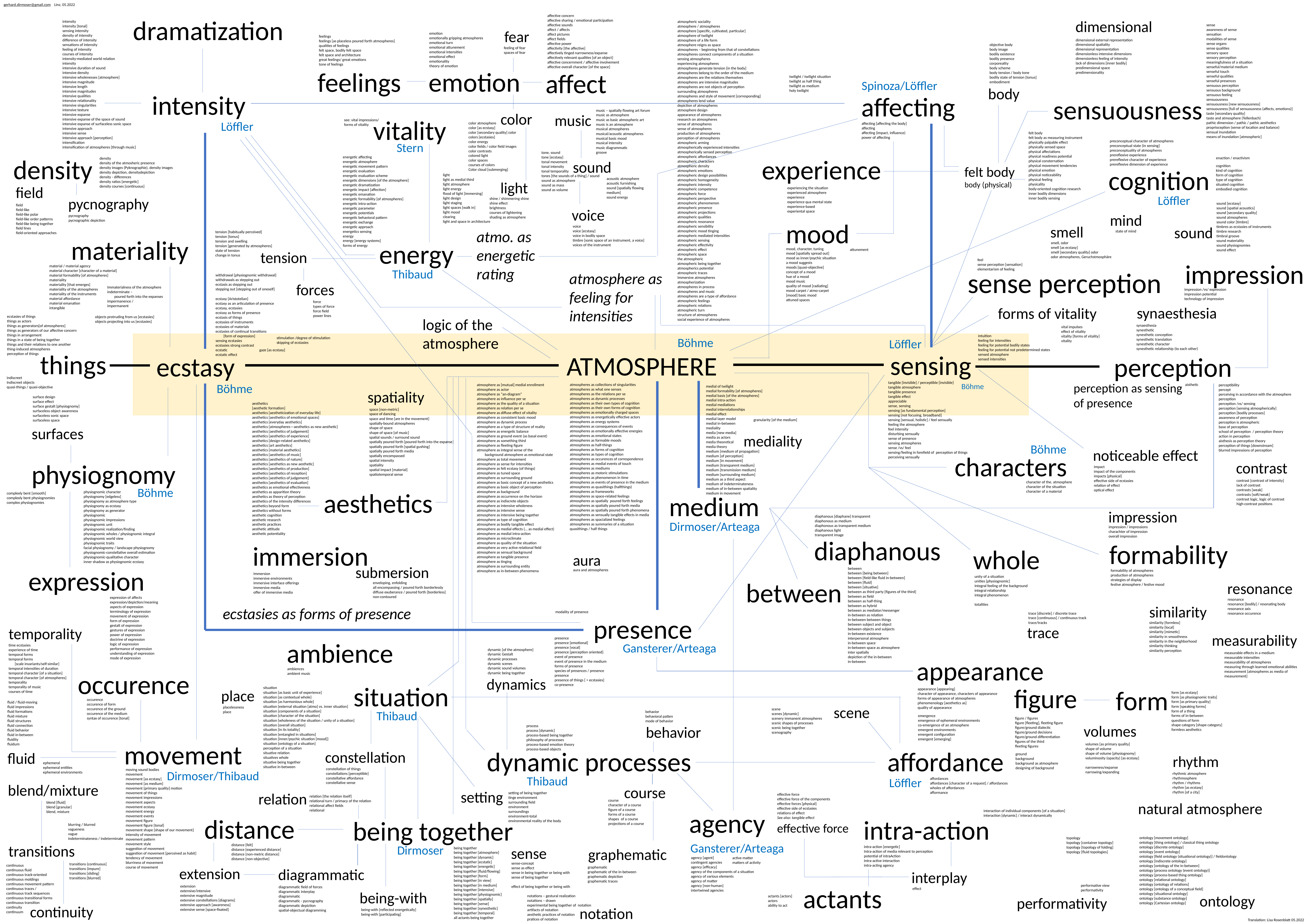

gerhard.dirmoser@gmail.com    Linz, 05.2022
affective concern
affective sharing / emotional participation
affective sounds
affect / affects
affect pictures
affect fields
affective power
affectivity [the affective]
affectively tinged narrowness/expanse
affectively relevant qualities [of an object]
affective concernment / affective involvement
affective overall character [of the space]
dramatization
dimensional
intensity
intensity [tonal]
sensing intensity
density of intensity
difference of intensity
sensations of intensity
feeling of intensity
courses of intensity
intensity-mediated world relation
intensity
intensive duration of sound
intensive density
intensive wholenesses [atmosphere]
intensive magnitude
intensive length
intensive magnitudes
intensive qualities
intensive relationality
intensive singularities
intensive texture
intensive expanse
intensive expanse of the space of sound
intensive expanse of surfaceless sonic space
intensive approach
intensive sense
Intensive approach [perception]
intensification
intensification of atmospheres [through music]
atmospheric sociality
atmosphere / atmospheres
atmosphere [specific, cultivated, particular]
atmosphere of twilight
atmosphere of a life form
atmosphere reigns as space
atmospheres – beginning from that of constellations
atmospheres connect components of a situation
sensing atmospheres
experiencing atmospheres
atmospheres generate tension [in the body]
atmospheres belong to the order of the medium
atmospheres are the relations themselves
atmospheres are intensive magnitudes
atmospheres are not objects of perception
surrounding atmospheres
atmospheres and style of movement [corresponding]
atmospheres lend value
depiction of atmospheres
atmosphere design
appearance of atmospheres
research on atmospheres
sense of atmospheres
sense of atmospheres
production of atmospheres
perception of atmospheres
atmospheric arming
atmospherically experienced intensities
atmospherically sensed perception
atmospheric affordances
atmospheric characters
atmospheric density
atmospheric emotions
atmospheric design possibilities
atmospheric homogeneity
atmospheric intensity
atmospheric competence
atmospheric force
atmospheric perspective
atmospheric phenomenon
atmospheric presence
atmospheric projections
atmospheric qualities
atmospheric resonance
atmospheric sensibility
atmospheric mood tinging
atmospheric mediated intensities
atmospheric sensing
atmospheric effectivity
atmospheric effect
atmospheric space
the atmospheric
atmospheric being together
atmospherics potential
atmospheric traces
Immersive atmospheres
atmospherization
atmospheres in process
atmospheres and music
atmospheres are a type of affordance
atmospheric feelings
atmospheric relations
atmospheric turn
structure of atmospheres
social experience of atmospheres
sense
awareness of sense
sensation
modalities of sense
sense organs
sense qualities
sensory space
sensory perception
meaningfulness of a situation
senseful/material medium
senseful touch
senseful qualities
senseful presences
sensuous perception
sensuous background
sensuous feeling
sensuousness
sensuousness [new sensuousness]
sensuousness [full of sensuousness (affects, emotions)]
taste [secondary quality]
taste and atmosphere (Tellenbach)
pathic dimension / pathic / pathic aesthetics
proprioception (sense of location and balance)
sensual inundation
means of inundation [atmospheric]
fear
emotion
emotionally gripping atmospheres
emotional turn
emotional attunement
emotional intensities
emotional effect
emotionality
theory of emotion
feelings
feelings [as placeless poured forth atmospheres]
qualities of feelings
felt space, bodily felt space
felt space and architecture
great feelings/ great emotions
tone of feelings
dimensional external representation
dimensional spatiality
dimensional representation
dimensionless intensive dimensions
dimensionless feeling of intensity
lack of dimensions [inner bodily]
predimensional space
predimensionality
objective body
body image
bodily existence
bodily presence
corporeality
body scheme
body tension / body tone
bodily state of tension [tonus]
embodiment
feeling of fear
spaces of fear
emotion
feelings
affect
twilight / twilight situation
twilight as half thing
twilight as medium
holy twilight
Spinoza/Löffler
body
intensity
affecting
sensuousness
music – spatially flowing art forum
music as atmosphere
music as basic atmospheric art
music is an atmosphere
musical atmospheres
musical/acoustic atmospheres
musical basic mood
musical intensity
music diagrammatic
groove
color
music
vitality
see: vital impressions/
forms of vitality
Löffler
color atmosphere
color [as ecstasy]
color [secondary quality] color
colors [ecstasies]
color energy
color fields / color field images
color contrasts
colored light
color spaces
courses of colors
Color cloud [submerging]
affecting [affecting the body]
affecting
affecting (impact, influence)
power of affecting
felt body
felt body as measuring instrument
physically palpable effect
physically sensed space
physical affectations
physical readiness potential
physical consternation
physical movement tendencies
physical emotion
physical noticeability
physical feeling
physicality
body-oriented cognition research
inner bodily dimensions
inner bodily sensing
preconceptual character of atmospheres
preconceptual state (in sensing]
preconceptuality of atmospheres
prereflexive experience
prereflexive character of experience
prereflexive dimension of experience
Stern
tone, sound
tone [ecstasy]
tonal movement
tonal intensity
tonal temporality
tones [the sounds of a thing] / sound
sound as atmosphere
sound as mass
sound as volume
density
experience
energetic affecting
energetic atmosphere
energetic movement pattern
energetic evaluation
energetic evaluation scheme
energetic dimensions [of the atmosphere]
energetic dramatization
energetic impact [affection]
energetic emanation
energetic formability [of atmospheres]
energetic intra-action
energetic parameter
energetic potentials
energetic behavioral pattern
energetic exchange
energetic approach
energetics sensing
energy
energy [energy systems]
forms of energy
enaction / enactivism
density
density of the atmosheric presence
density images (Pyknographie), density images
density depiction, densitydepiction
density - differences
density ratios [energetic]
density courses [continuous]
sound
felt body
body (physical)
cognition
kind of cognition
form of cognition
type of cognition
situated cognition
embodied cognition
cognition
light
light as medial third
light atmosphere
light energy
flood of light [immersing]
light design
light staging
light spaces [walk in]
light mood
clearing
light and space in architecture
acoustic atmosphere
acoustic furnishing
sound [spatially flowing medium]
sound energy
light
field
experiencing the situation
experienced atmosphere
experience
experience qua mental state
experience-based
experiental space
Löffler
pycnography
shine / shimmering shine
shine effect
brightness
courses of lightening
shading as atmosphere
sound [ecstasy]
sound [spatial acoustics]
sound [secondary quality]
sound atmospheres
sound color [timbre]
timbres as ecstasies of instruments
timbre research
timbral groove
sound materiality
sound physiognomies
sound effect
field
field-like
field-like polar
field-like order patterns
field-like being together
field lines
field-oriented approaches
voice
mind
pycnography
pycnographic depiction
mood
smell
sound
voice
voice [ecstasy]
voice in bodily space
timbre [sonic space of an instrument, a voice]
voices of the instrument
atmo. as
energetic
rating
state of mind
tension [habitually perceived]
tension [tonus]
tension and swelling
tension [generated by atmospheres]
state of tension
change in tonus
materiality
energy
smell, odor
smell [as ecstasy]
smell [secondary quality] odor
odor atmospheres, Geruchstmosphäre
mood, character, tuning
mood [spatially spread out]
mood as inner/psychic situation
a mood suggests
moods [quasi-objective]
concept of a mood
hue of a mood
mood music
quality of mood [radiating]
mood carpet / atmo-carpet
[mood] basic mood
attuned spaces
attunement
tension
impression
feel
sense perception [sensation]
elementarism of feeling
material / material agency
material character [character of a material]
material formability [of atmospheres]
materiality
materiality [that emerges]
materiality of the atmospheres
materiality of the instruments
material affordance
material emanation
intangible
sense perception
Thibaud
atmosphere as
feeling for
intensities
withdrawal [physiognomic withdrawal]
withdrawals as stepping out
ecstasis as stepping out
stepping out [stepping out of oneself]
forces
Immaterialness of the atmosphere
indeterminate –
        poured forth into the expanses
impermanence /
impermanent
impression /vs/ expression
impression potential
technology of impression
ecstasy [Aristotelian]
ecstasy as an articulation of presence
ecstasy, ecstasies
ecstasy as forms of presence
ecstasis of things
ecstasies of instruments
ecstasies of materials
ecstasies of continual transitions
         [form of expression]
sensing ecstasies
ecstasies strong contrast
ecstatic
ecstatic effect
force
types of force
force field
power lines
synaesthesia
forms of vitality
ecstasies of things
things as actors
things as generators[of atmospheres]
things as generators of our affective concern
things in arrangement
things in a state of being together
things and their relations to one another
thing-induced atmospheres
perception of things
objects protruding from us [ecstasies]
objects projecting into us [ecstasies]
logic of the
atmosphere
synaesthesia
synesthetic
synesthetic conception
synesthetic translation
synesthetic character
synesthetic relationship (to each other)
vital impulses
effect of vitality
vitality [forms of vitality]
vitality

intuition
feeling for intensities
feeling for potential bodily states
feeling for potential not predetermined states
sensed atmosphere
sensed intensities
Böhme

stimulation /degree of stimulation
skipping of ecstasies
Löffler
gaze [as ecstasy]
things
sensing
ATMOSPHERE
ecstasy
perception
indiscreet
Indiscreet objects
quasi-things / quasi-objective
tangible [invisible] / perceptible [invisible]
tangible atmosphere
tangible presence
tangible effect
appreciable
sense, sensing
sensing [as fundamental perception]
sensing [not focusing, broadband]
sensing [sensual, holistic] / feel sensually
feeling the atmosphere
feel intensity
disturbing sensually
sense of presence
sensing atmospheres
sense /vs/ feel
sensing/feeling in forefield of  perception of things
perceiving sensually
perception as sensing
of presence
Böhme
Böhme
aisthetic
atmospheres as collections of singularities
atmospheres as what one senses
atmospheres as the relations per se
atmospheres as dynamic processes
atmospheres as their own types of cognition
atmospheres as their own forms of cognition
atmospheres as emotionally charged spaces
atmospheres as energetically effective actors
atmospheres as energy systems
atmospheres as consequences of events
atmospheres as emotionally effective energies
atmospheres as emotional states
atmospheres as formable moods
atmospheres as half-things
atmospheres as forms of cognition
atmospheres as types of cognition
atmospheres as occurences of correspondence
atmospheres as medial events of touch
atmospheres as mediums
atmospheres as motoric stimulations
atmospheres as phenomenon in time
atmospheres as events of presence in the medium
atmospheres as quasithings (halfthings)
atmospheres as frameworks
atmospheres as space-related feelings
atmospheres as spatially  poured forth feelings
atmospheres as spatially poured forth media
atmospheres as spatially poured forth phenomena
atmospheres as sensually tangible effects in media
atmospheres as spacialized feelings
atmospheres as summaries of a situation
quasithings / half things
atmosphere as [mutual] medial enrollment
atmosphere as actor
atmosphere as “an-diagram”
atmosphere as influence per se
atmosphere as the quality of a situation
atmosphere as relation per se
atmosphere as diffuse effect of vitality
atmosphere as consistent basic mood
atmosphere as dynamic process
atmosphere as a type of structure of reality
atmosphere as energetic balance
atmosphere as ground event (as basal event)
atmosphere as something third
atmosphere as fleeting figure
atmosphere as integral sense of the
         background atmosphere as emotional state
atmosphere as total movement
atmosphere as sense for intensities
atmosphere as felt ecstasy (of things)
atmosphere as tuned space
atmosphere as surrounding ground
atmosphere as basic concept of a new aesthetics
atmosphere as basic object of perception
atmosphere as background
atmosphere as occurrence on the horizon
atmosphere as indiscrete objects
atmosphere as intensive wholeness
atmosphere as intensive sense
atmosphere as intensive being together
atmosphere as type of cognition
atmosphere as bodily tangible effect
atmosphere as medial effects (… as medial effect)
atmosphere as medial intra-action
atmosphere as microclimate
atmosphere as quality of the situation
atmosphere as very active relational field
atmosphere as sensual background
atmosphere as tangible presence
atmosphere as tinging
atmosphere as surrounding entity
atmosphere as in-between phenomena
perceptibility
percept
perceiving in accordance with the atmosphere
perception
perception /vs/ sensing
perception [sensing atmospherically]
perception [bodily processes]
awareness of perception
perception is atmospheric
base of perception
school of perception  / perception theory
action in perception
aisthesis as perception theory
perception of things [downstream]
blurred impressions of perception
medial of twilight
medial formability [of atmospheres]
medial basis [of the atmospheres]
medial intra-action
medial mediations
medial interrelationships
medial effect
medial layer model
medial in-between
mediality
media [new media]
media as actors
media theoretical
media theory
medium [medium of propagation]
medium [of perception]
medium [in movement]
medium [transparent medium]
medium [transmission medium]
medium [surrounding medium]
medium as a third aspect
medium of indeterminateness
medium of in-between spatiality
medium in movement
spatiality
surface design
surface effect
surface gestalt [physiognomy]
surfaceless object awareness
surfaceless sonic space
surfaceless space
aesthetics
[aesthetic formation]
aesthetics [aestheticization of everyday life]
aesthetics [aesthetics of emotional spaces]
aesthetics [everyday aesthetics]
aesthetics [atmospheres—aesthetics as new aesthetic]
aesthetics [aesthetics of judgement]
aesthetics [aesthetics of experience]
aesthetics [design-related aesthetics]
aesthetics [art aesthetics]
aesthetics [material aesthetics]
aesthetics [aesthetics of music]
aesthetics [aesthetics of nature]
aesthetics [aesthetics as new aesthetic]
aesthetics [aesthetics of production]
aesthetics [aesthetics of reception]
aesthetics [aesthetics of judgement]
aesthetics [aesthetics of evaluation]
aesthetics as emotional effectiveness
aesthetics as apparition theory
aesthetics as theory of perception
aesthetics of the intensity differences
aesthetics beyond form
aesthetics without forms
aesthetic cognition
aesthetic research
aesthetic practices
aesthetic attitude
aesthetic potentiality
space [non-metric]
space of dancing
space and time [are in the movement]
spatially-bound atmospheres
shape of space
shape of space [of music]
spatial sounds / surround sound
spatially poured forth [poured forth into the expanse]
spatially poured forth [spatial gushing]
spatially poured forth media
spatially encompassed
spatial intensity
spatiality
spatial impact [material]
spatiotemporal sense
granularity [of the medium]
surfaces
mediality
Böhme
noticeable effect
characters
physiognomy
contrast
impact
impact of the components
impacts [physical]
effective side of ecstasies
relation of effect
optical effect
contrast [contrast of intensity]
lack of contrast
contrasts [weak]
contrasts [soft/weak]
contrast logic, logic of contrast
high-contrast positions
character of the. atmosphere
character of the situation
character of a material
Böhme
aesthetics
physiognomic character
physiognomy [edgeless]
physiognomy as atmosphere type
physiognomy as ecstasy
physiognomy as generator
physiognomic
physiognomic impressions
physiognomic unit
physiognomic realization/finding
physiognomic wholes / physiognomic integral
physiognomic world view
physiognomic traits
facial physiognomy / landscape physiognomy
physiognomic-constellative overall estimation
physiognomic-qualitative character
inner shadow as physiognomic ecstasy
medium
complexly bent [smooth]
complexly bent physiognomies
complex physiognomies
impression
diaphanous [diaphane] transparent
diaphonous as medium
diaphonous as transparent medium
diaphanous light
transparent image
Dirmoser/Arteaga
impression / impressions
charachter of impression
overall impression
diaphanous
formability
immersion
whole
aura
submersion
expression
between
between [being between]
between [field-like fluid in-between]
between [fluid]
between [situative]
between as third party [figures of the third]
between as field
between as half-thing
between as hybrid
between as mediator/messenger
in-between as relation
In-between between things
between subject and object
between objects and subjects
in-between existence
interpersonal atmosphere
in-between space
in-between space as atmosphere
inter spatially
depiction of the in-between
in-between
aura and atmospheres
formability of atmospheres
production of atmospheres
strategies of display
festive atmosphere / festive mood
Immersion
immersive environments
immersive interface offerings
immersive media
offer of immersive media
unity of a situation
unities [physiognomic]
Integral feeling of the background
integral relationship
integral phenomenon

totalities
between
resonance
enveloping, enfolding
all encompassing / poured forth borderlessly
diffuse exuberance / poured forth [borderless]
non-contoured
expression of affects
expression/depiction/meaning
aspects of expression
terminology of expression
movement of expression
form of expression
gestalt of expression
gestures of expression
power of expression
doctrine of expression
logic of expression
performance of expression
understanding of expression
mode of expression
resonance
resonance [bodily] / resonating body
resonance axis
resonance occurence
similarity
ecstasies as forms of presence
modality of presence
trace [discrete] / discrete trace
trace [continuous] / continuous track
trace/tracks
presence
similarity [formless]
similarity [local]
similarity [mimetic]
similarity in smoothness
similarity in the neighborhood
similarity thinking
similarity perception
trace
temporality
measurability
presence
presence [emotional]
presence [vocal]
presence [perception oriented]
event of presence
event of presence in the medium
forms of presence
species of presences / presence
presence
presence of things [ > ecstasies]
co-presence
ambience
Gansterer/Arteaga
time ecstasies
experience of time
temporal forms
temporal forms
       [scale invariants/self-similar]
temporal intensities of duration
temporal character [of a situation]
temporal character [of atmospheres]
temporality
temporality of music
courses of time
dynamic [of the atmosphere]
dynamic Gestalt
dynamic processes
dynamic scenes
dynamic sound volumes
dynamic being together
measurable effects in a medium
measurable intensities
measurability of atmospheres
measuring through learned emotional abilities
measurement [atmospheres as media of measurement]
appearance
ambiences
ambient music
occurence
dynamics
situation
figure
form
situation
situation [as basic unit of experience]
situation [as contextual whole]
situation [as harmonious whole]
situation [external situation [atmo] vs. inner situation]
situation [components of a situation]
situation [character of the situation]
situation [wholeness of the situation / unity of a situation]
situation [overall situation]
situation [in its totality]
situation [entangled in situations]
situation [inner/psychic situation [mood]]
situation [ontology of a situation]
perception of a situation
situative relation
situatives whole
situative being together
situative in-between
place
appearance [appearing]
character of appearance, characters of appearance
forms of appearance of atmospheres
phenomenology [aesthetics as]
quality of appearance
form [as ecstasy]
form [as physiognomic traits]
form [as primary quality]
form [speaking forms]
form of a thing
forms of in-between
questions of form
shape category [shape category]
formless aesthetics
occurence
occurence of form
occurence of the ground
occurence of the medium
syntax of occurence [tonal]
fluid / fluid-moving
fluid impressions
fluid formations
fluid mixture
fluid structures
fluid connection
fluid behavior
fluid in-between
fluidity
fluidum
scene
placelessness
place
scene
scenes [dynamic]
scenery immanent atmospheres
scenic shapes of processes
scenic being together
scenography
Thibaud
behavior
behavioral patten
mode of behavior
emergence
emergence of ephemeral environments
co-emergence of an atmosphere
emergent environments
emergent configuration
emergent [emerging]
figure / figures
figure [fleeting], fleeting figure
figure/ground dialectic
figure/ground decisions
figure/ground differentiation
figures of the third
fleeting figures
volumes
behavior
process
process [dynamic]
process-based being together
philosophy of processes
process-based emotion theory
process-based objects
movement
volumes [as primary quality]
shape of volume
shape of volume [physiognomy]
voluminosity (opacity) [as ecstasy]

narrowness/expanse narrowing/expanding
dynamic processes
affordance
constellation
fluid
ground
background
background as atmosphere
designing of background
rhythm
ephemeral
ephemeral entities
ephemeral environments
constellation of things
constellations [perceptible]
constellative affordance
constellative sense
moving sound bodies
movement
movement [as ecstasy]
movement [as medium]
movement [primary quality] motion
movement of things
movement impressions
movement aspects
movement ecstasy
movement energy
movement events
movement figure
movement figure [tonal]
movement shape [shape of our movement]
intensity of movement
movement pattern
movement style
suggestion of movement
suggestion of movement [perceived as habit]
tendency of movement
blurriness of movement
course of movement
Dirmoser/Thibaud
rhythmic atmosphere
rhythmosphere
rhythm / rhythms
rhythm [as ecstasy]
rhythm [of a city]
Thibaud
Löffler
affordances
affordances [character of a request] / affordances
wholes of affordances
afformance
blend/mixture
course
setting
relation
setting of being together
tinge environment
surrounding field
environment
surroundings
environment-total
environmental reality of the body
effective force
effective force of the components
effective forces [physical]
effective side of ecstasies
relations of effect
See also: tangible effect
relation [the relation itself]
relational turn / primacy of the relation
relational affect fields
relational
course
character of a course
figure of a course
forms of a course
shapes  of a course
projections of a course
natural atmosphere
blend [fluid]
blend [granular]
blend, mixture
agency
interaction of individual components [of a situation]
interaction [dynamic] / interact dynamically
distance
intra-action
being together
effective force
blurring / blurred
vagueness
vague
indeterminateness / indeterminate
ontology [movement ontology]
ontology [thing ontology] / classical thing ontology
ontology [discrete ontology]
ontology [event ontology]
ontology [field ontology (situational ontology)] / fieldontology
ontology [indiscrete ontology]
ontology [ontology of the in-between]
ontology [process ontology (event ontology)]
ontology [process-based thing ontology]
ontology [relational ontology]
ontology [ontology of relations]
ontology [ontology of a conceptual field]
ontology [situational ontology]
ontology [substance ontology]
ontology [Cartesian ontology]
topology
topology [container topology]
topology [topology of folding]
topology [fluid topologies]
Gansterer/Arteaga
transitions
Dirmoser
distance [felt]
distance [experienced distance]
distance [non-metric distance]
distance [non-objective]
sense
intra-action [energetic]
Intra-action of media relevant to perception
potential of intraAction
Intra-active interaction
intra-acting agency
graphematic
being together
being together [atmosphere]
being together [dynamic]
being together [ecstatic]
being together [energetic]
being together [fluid/flowing]
being together [form]
being together [in view]
being together [in medium]
being together [intensive]
being together [physiognomic]
being together [spatially]
being together [sense]
being together [synesthetic]
being together [temporal]
all actants being together
agency [agent]
contingent agencies
agency [efficacy]
agency of the components of a situation
agency of various elements
agency of matter
agency [non-human]
intertwined agencies
active matter
matters of activity
sense-concept
sense as effect
sense in being together or being with
sense of being together

effect of being together or being with
transitions (continuous]
transitions (impure]
transitions [sliding]
transitions [blurred]
continuous
continuous fluid
continuous track-oriented
continuous moldings
continuous movement pattern
continuous traces /
continuous track sequences
continuous transitional forms
continuous transition
continuity
continuum
extension
diagrammatic
graphematic
graphematic of the in-between
graphematic depiction
graphematic traces
interplay
actants
performative view
performativity
extension
extensive/intensive
extensive magnitude
extensive constellations [diagrams]
extensive approach [awareness]
extensive sense [space-fixated]
diagrammatic field of forces
diagrammatic interplay
diagrammatic
diagrammatic - pycnography
diagrammatic depiction
spatial-objectual diagramming
effect
being-with
ontology
performativity
notations – gestural realization
notations – drawn
experimental being together of  notation
artifacts of notation
aesthetic practices of notation
pratices of notation
actants [actors]
actors
ability to act
continuity
notation
being-with [reflected energetically]
being-with [participating]
Translation: Lisa Rosenblatt 05.2022